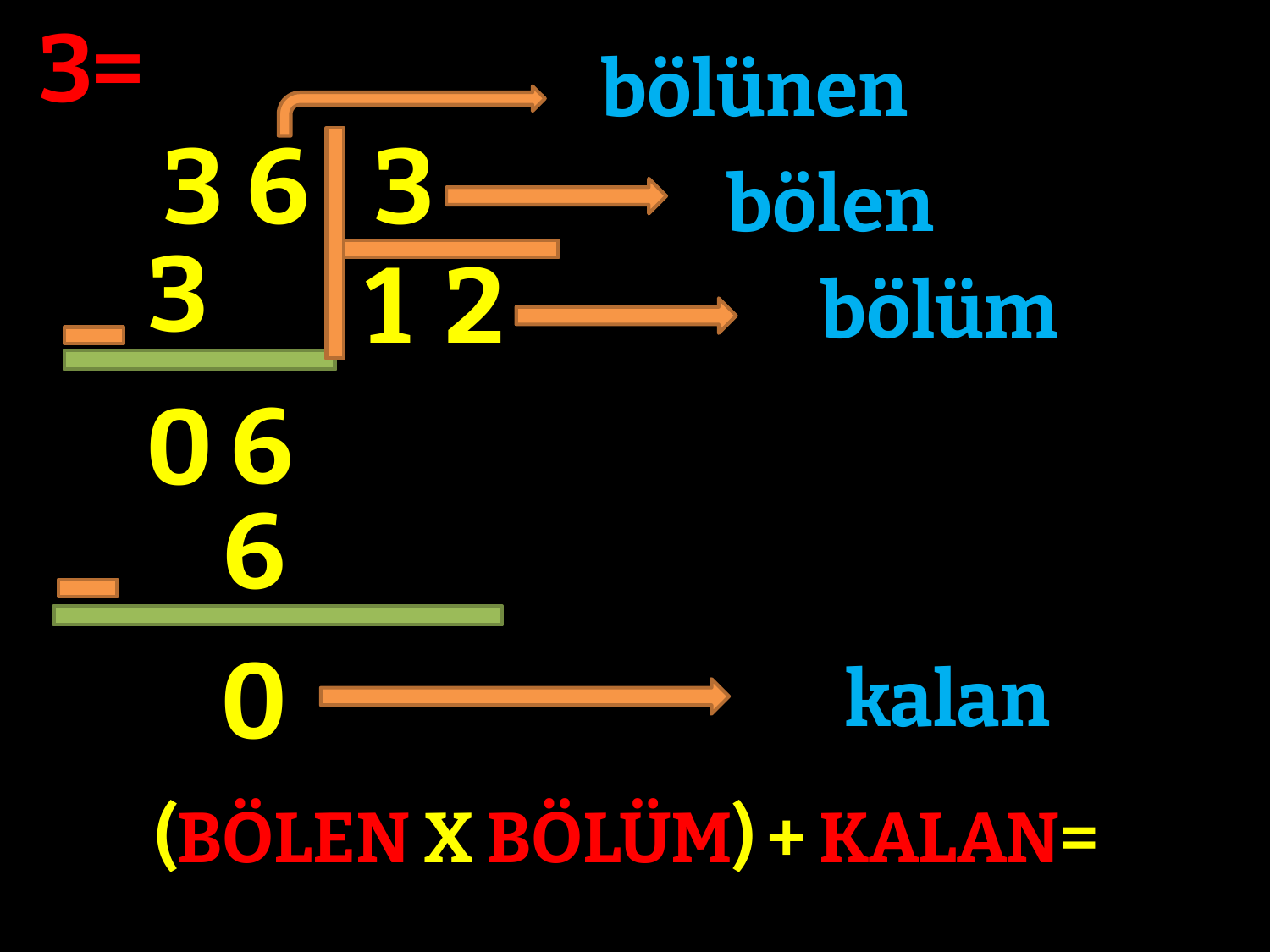

3=
bölünen

6
3
3
bölen

3
1
2
bölüm
#

6
0
6

0
kalan

(BÖLEN X BÖLÜM) + KALAN=